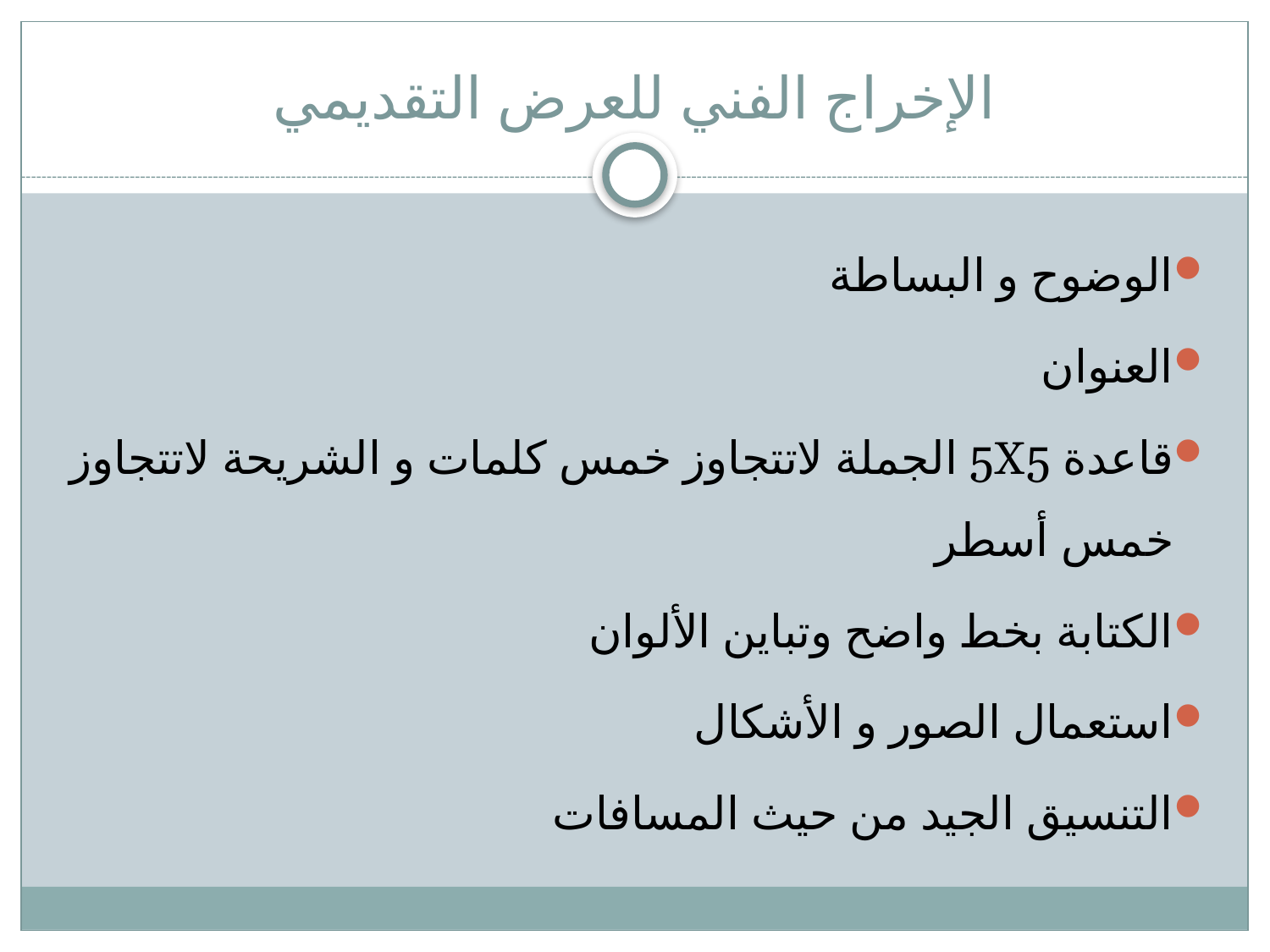

# الإخراج الفني للعرض التقديمي
الوضوح و البساطة
العنوان
قاعدة 5X5 الجملة لاتتجاوز خمس كلمات و الشريحة لاتتجاوز خمس أسطر
الكتابة بخط واضح وتباين الألوان
استعمال الصور و الأشكال
التنسيق الجيد من حيث المسافات